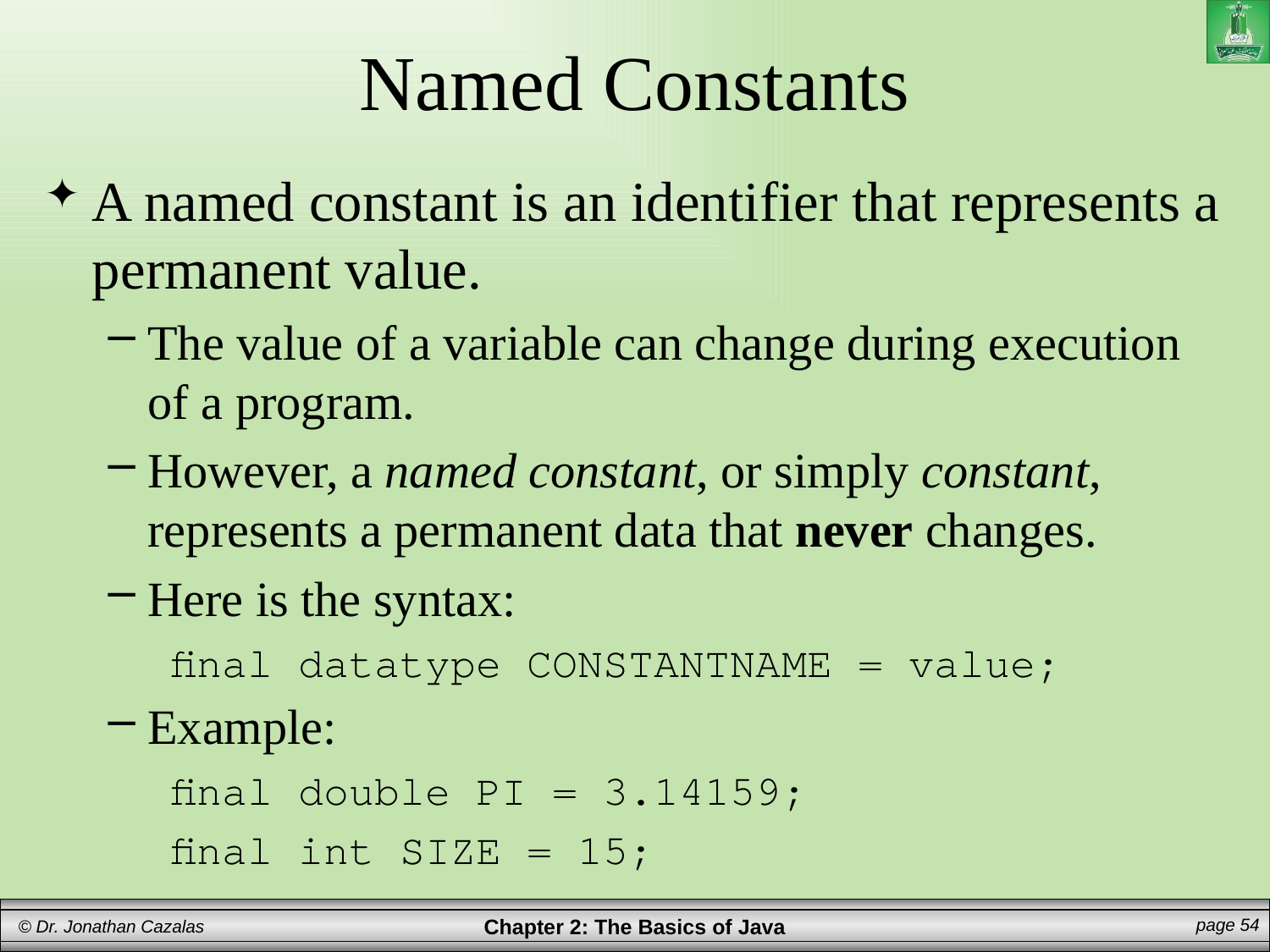

# Named Constants
A named constant is an identifier that represents a permanent value.
The value of a variable can change during execution of a program.
However, a named constant, or simply constant, represents a permanent data that never changes.
Here is the syntax:
final datatype CONSTANTNAME = value;
Example:
final double PI = 3.14159;
final int SIZE = 15;